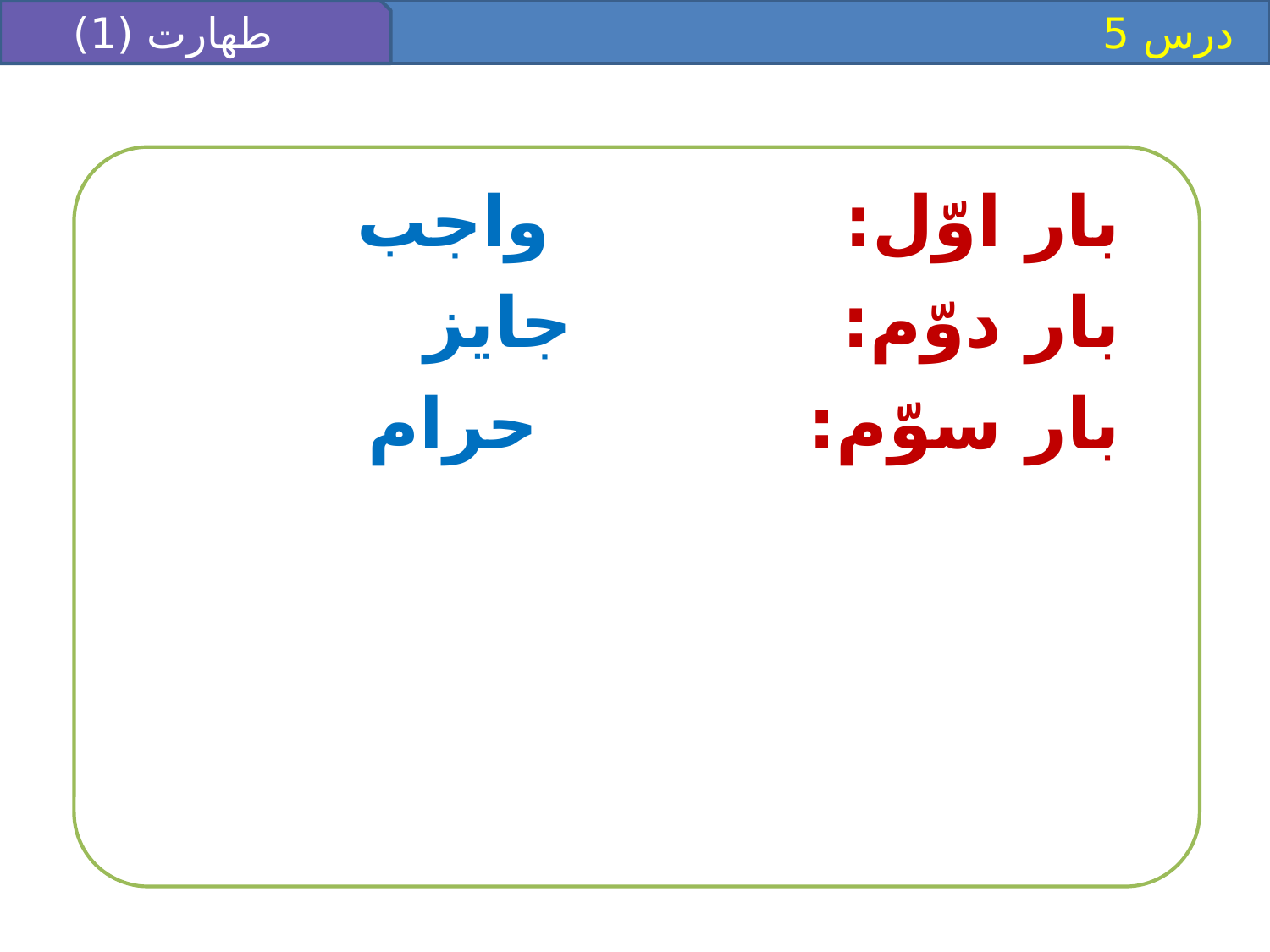

طهارت (1)
 درس 5

بار اوّل:            واجب
بار دوّم:           جايز
بار سوّم:           حرام